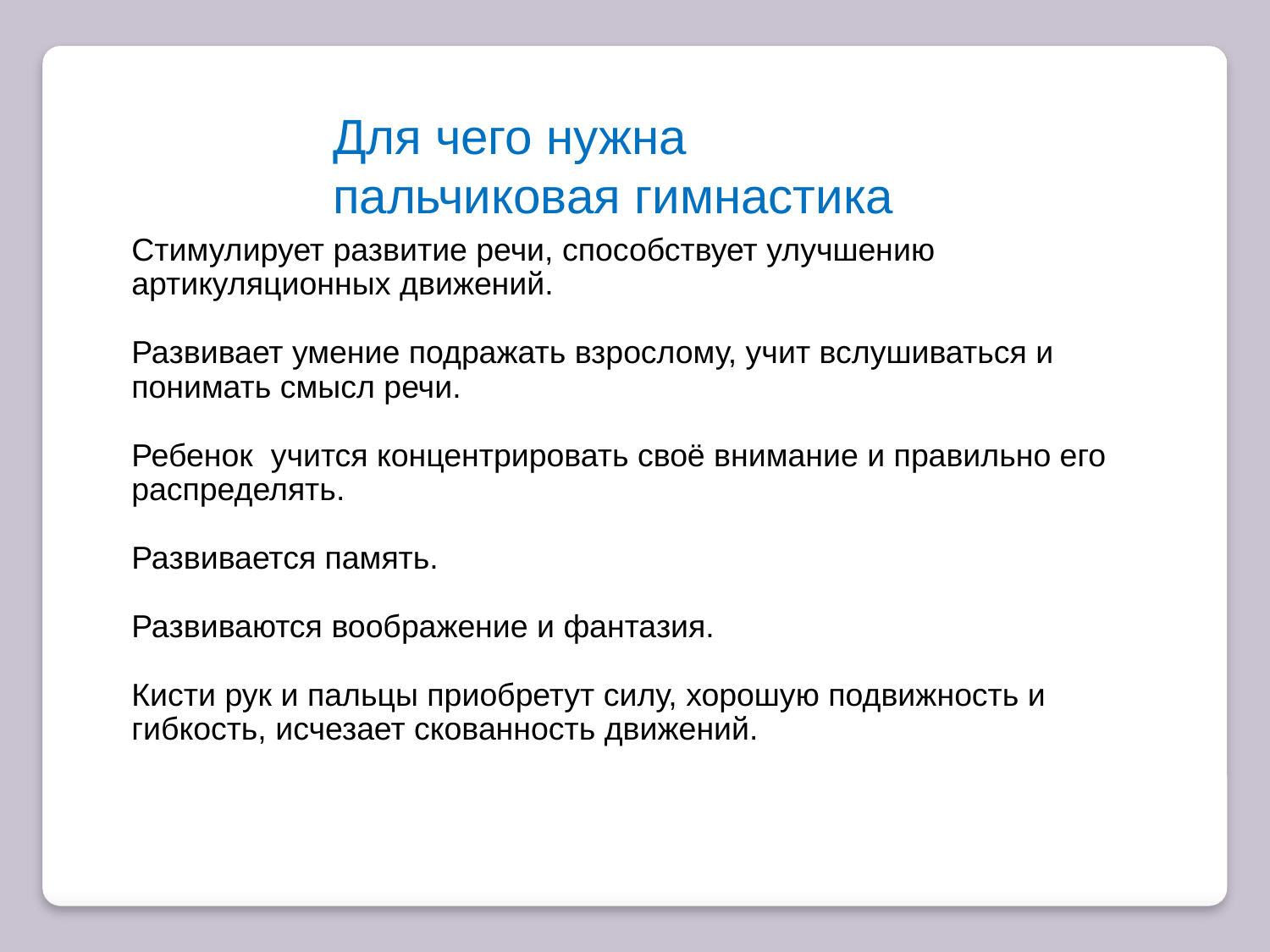

Для чего нужна пальчиковая гимнастика
Стимулирует развитие речи, способствует улучшению артикуляционных движений.

Развивает умение подражать взрослому, учит вслушиваться и понимать смысл речи.

Ребенок  учится концентрировать своё внимание и правильно его распределять.

Развивается память.

Развиваются воображение и фантазия.

Кисти рук и пальцы приобретут силу, хорошую подвижность и гибкость, исчезает скованность движений.